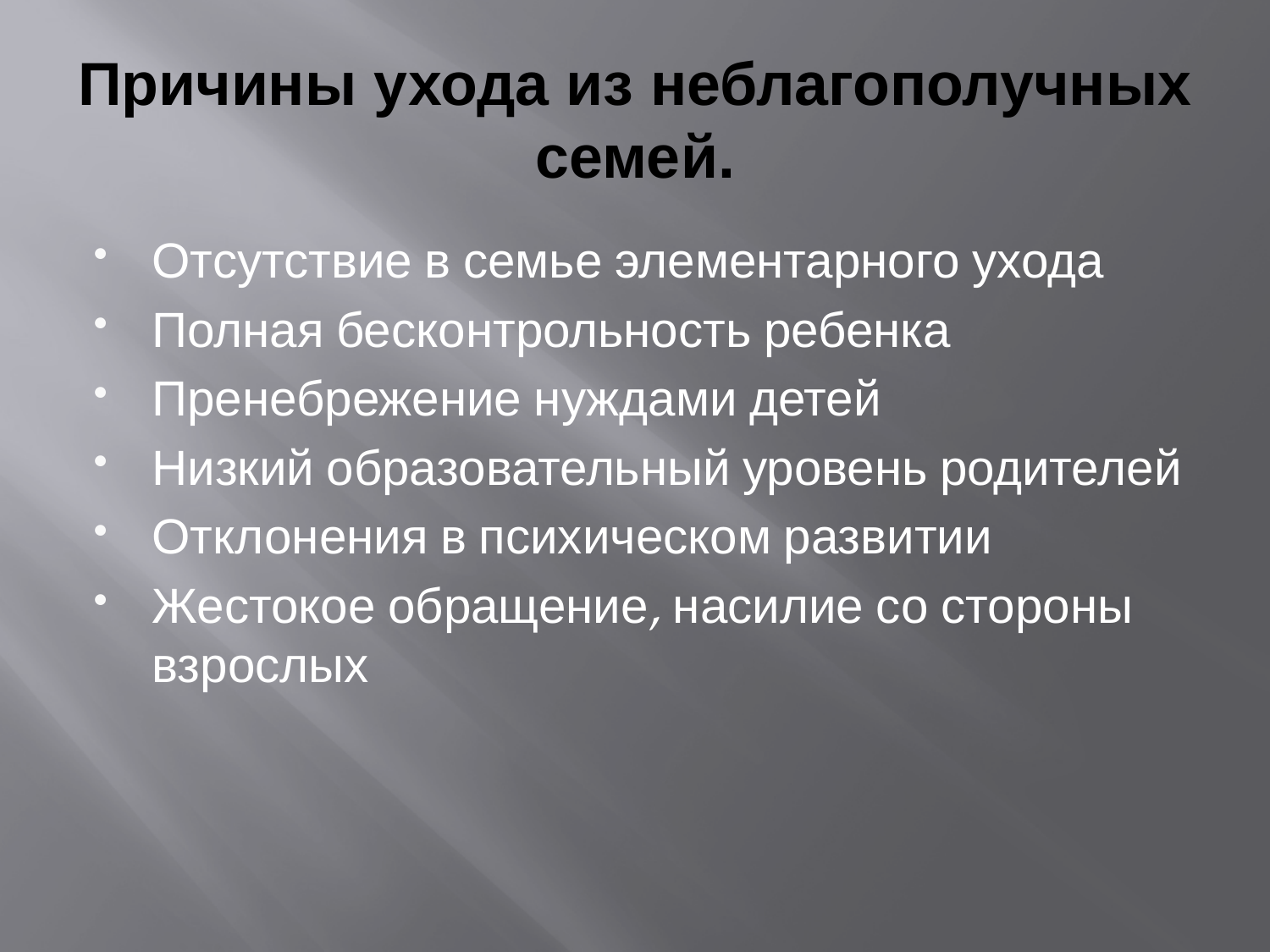

# Причины ухода из неблагополучных семей.
Отсутствие в семье элементарного ухода
Полная бесконтрольность ребенка
Пренебрежение нуждами детей
Низкий образовательный уровень родителей
Отклонения в психическом развитии
Жестокое обращение, насилие со стороны взрослых